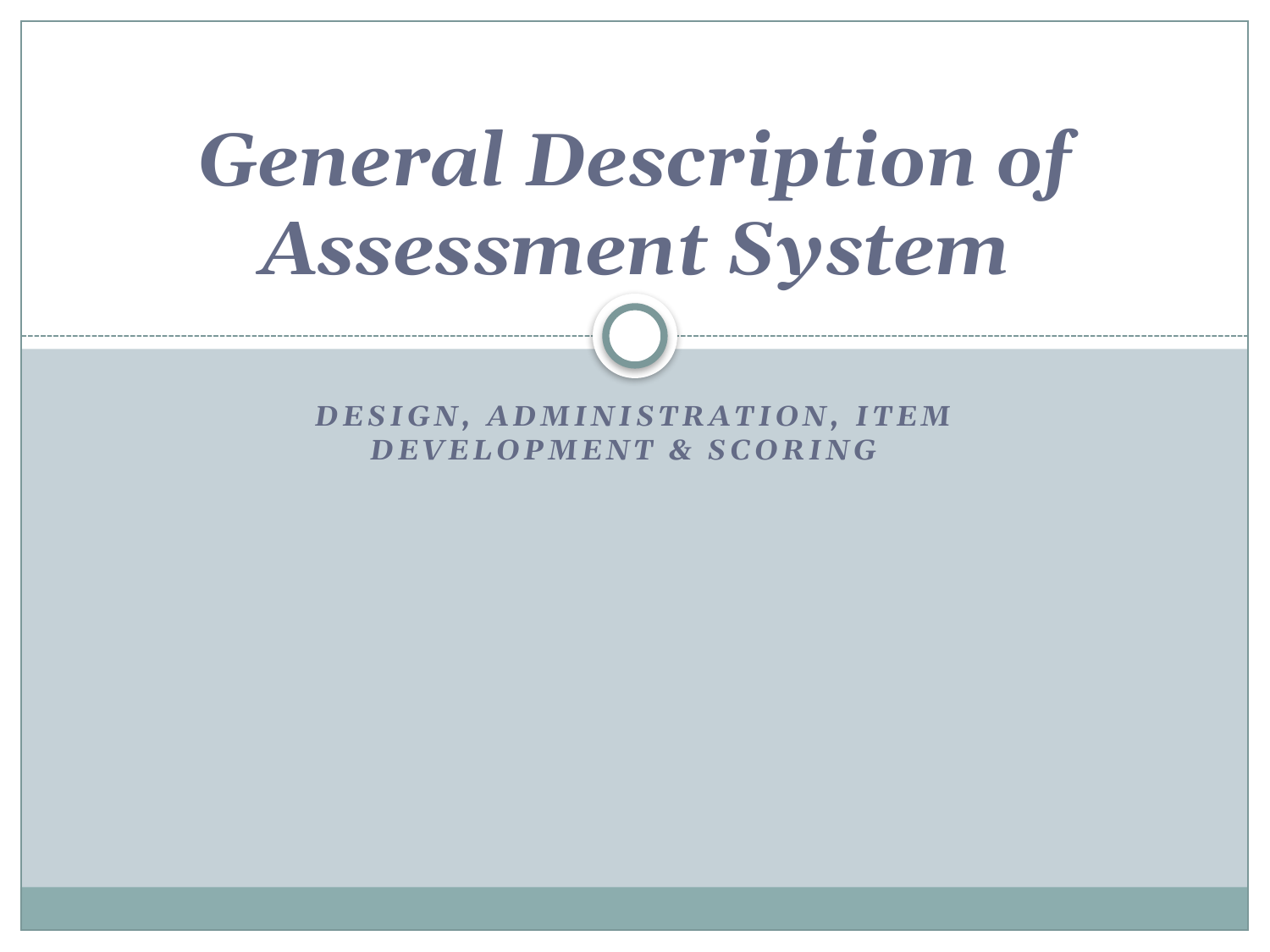

# General Description of Assessment System
Design, Administration, Item Development & Scoring